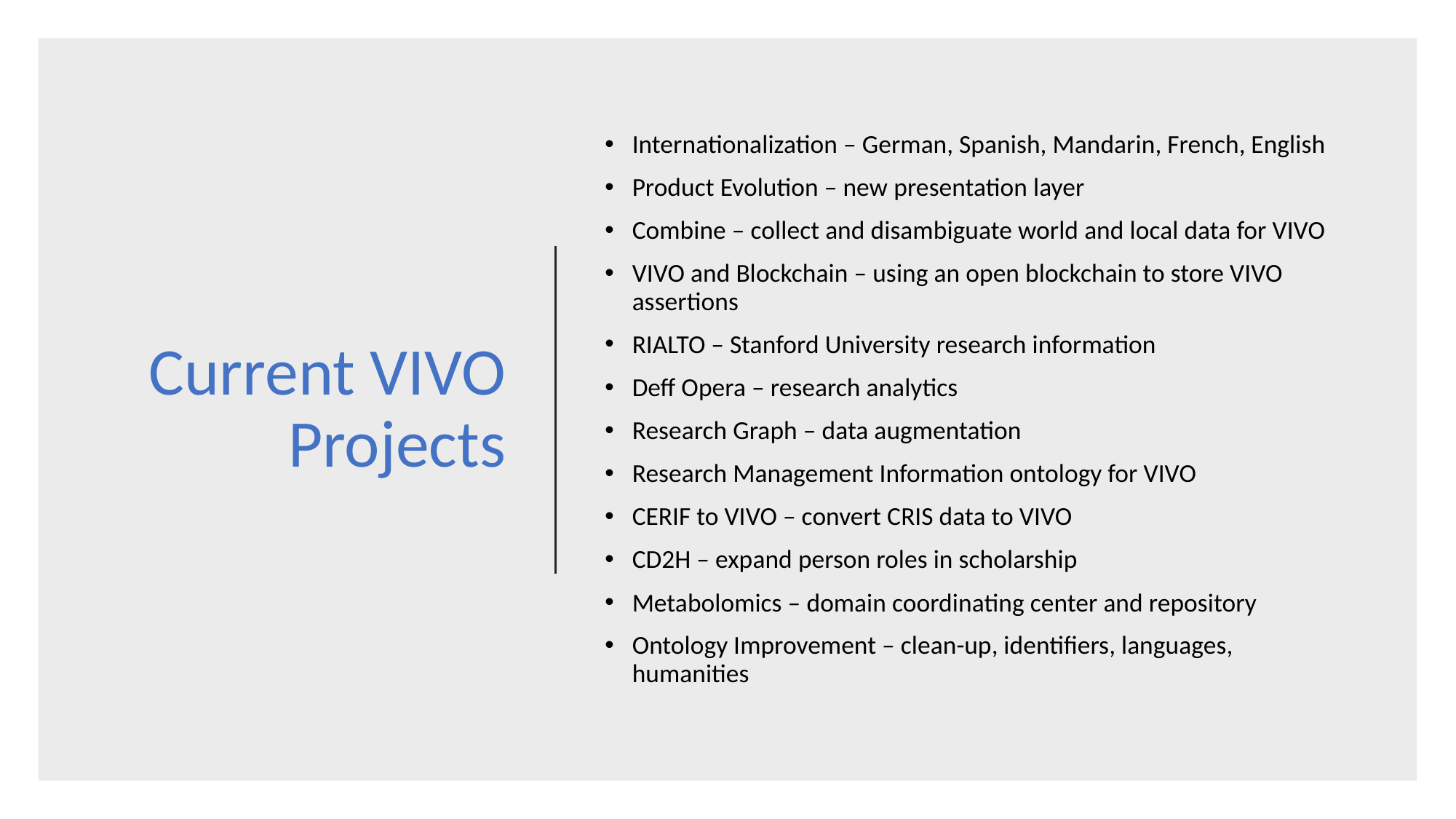

# Current VIVO Projects
Internationalization – German, Spanish, Mandarin, French, English
Product Evolution – new presentation layer
Combine – collect and disambiguate world and local data for VIVO
VIVO and Blockchain – using an open blockchain to store VIVO assertions
RIALTO – Stanford University research information
Deff Opera – research analytics
Research Graph – data augmentation
Research Management Information ontology for VIVO
CERIF to VIVO – convert CRIS data to VIVO
CD2H – expand person roles in scholarship
Metabolomics – domain coordinating center and repository
Ontology Improvement – clean-up, identifiers, languages, humanities